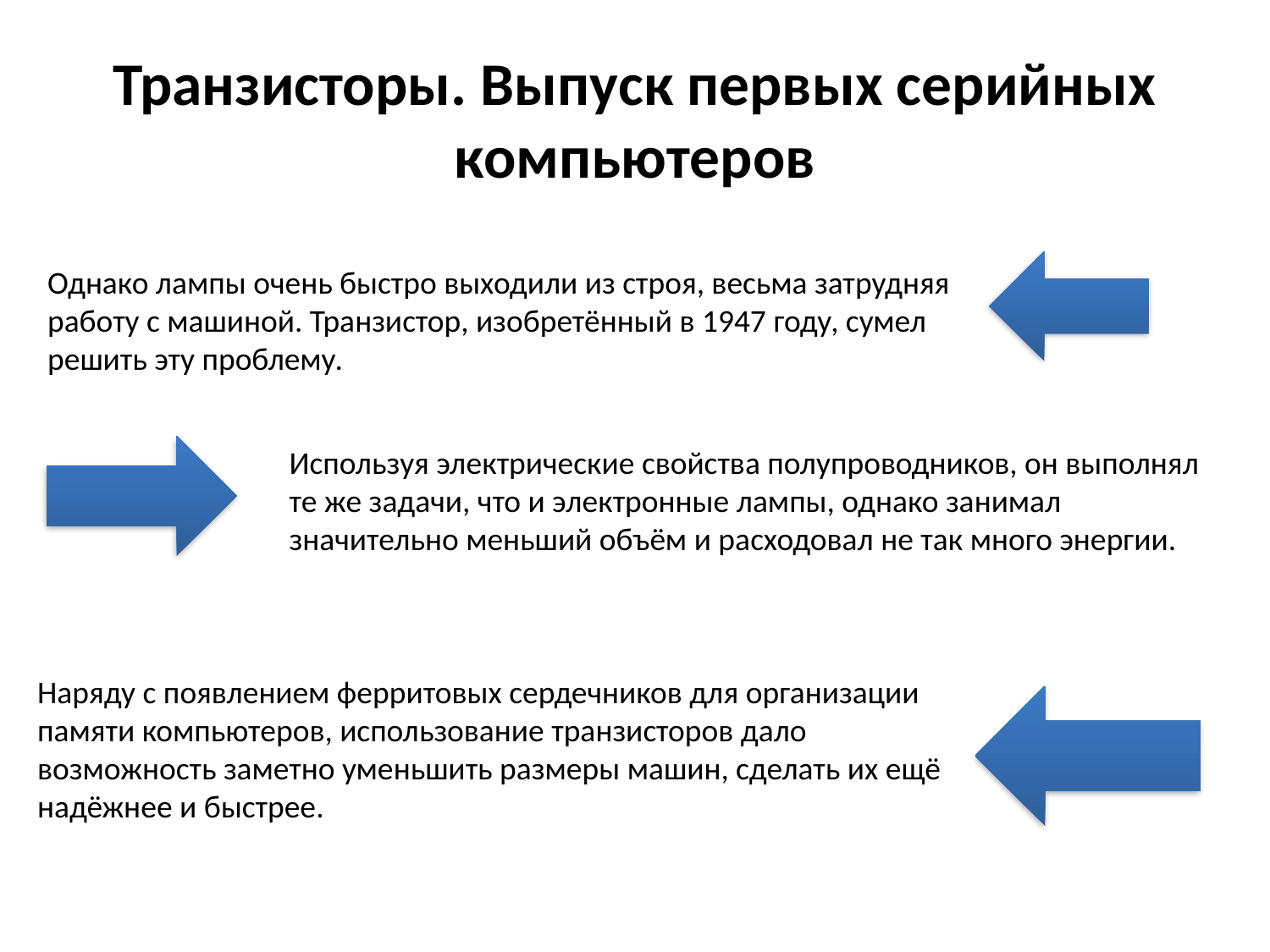

# Транзисторы. Выпуск первых серийных компьютеров

Однако лампы очень быстро выходили из строя, весьма затрудняя работу с машиной. Транзистор, изобретённый в 1947 году, сумел решить эту проблему.

Используя электрические свойства полупроводников, он выполнял те же задачи, что и электронные лампы, однако занимал значительно меньший объём и расходовал не так много энергии.
Наряду с появлением ферритовых сердечников для организации памяти компьютеров, использование транзисторов дало возможность заметно уменьшить размеры машин, сделать их ещё надёжнее и быстрее.